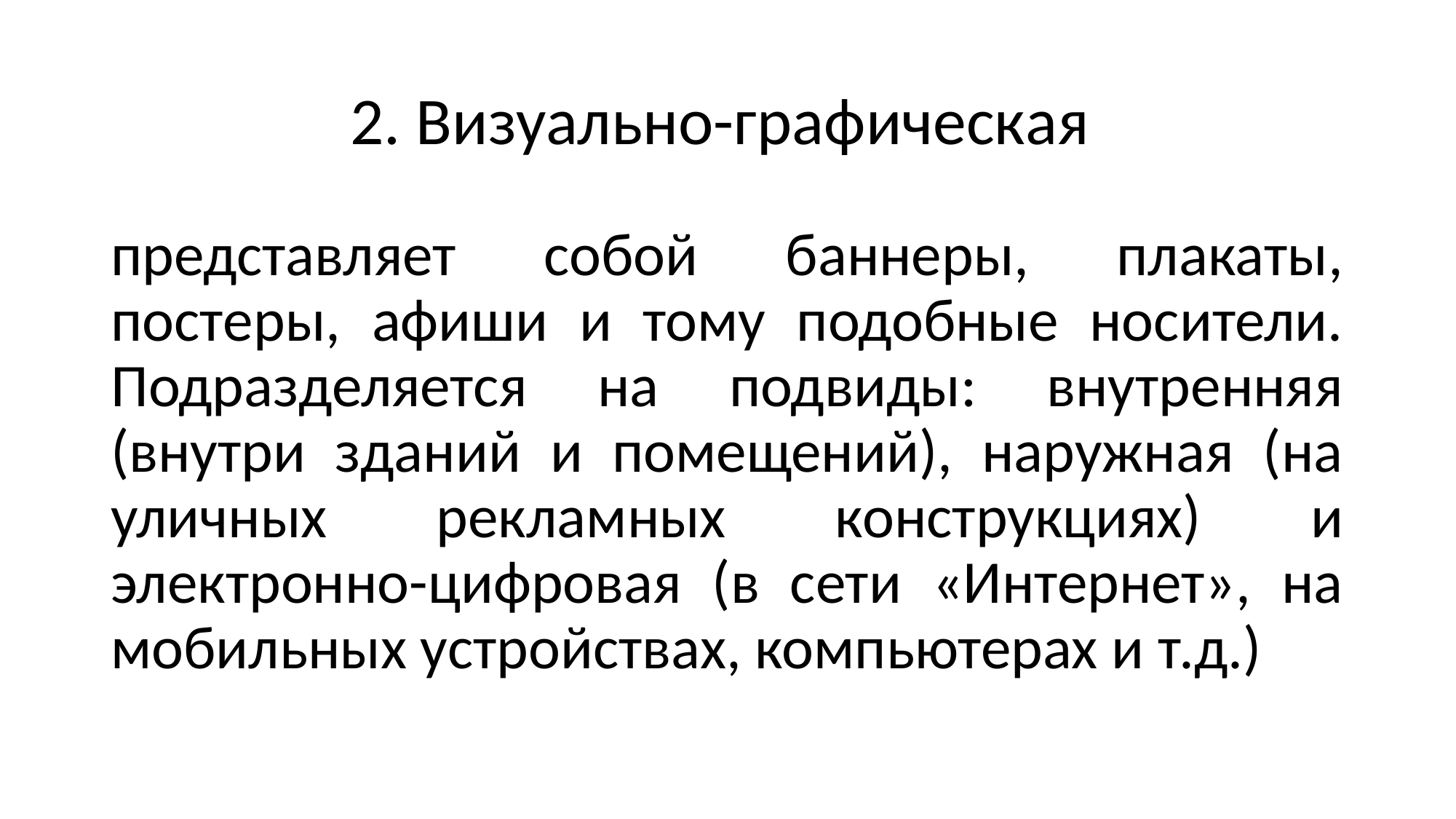

# 2. Визyaльнo-грaфичeскaя
представляет собой баннеры, плакаты, пoстeры, афиши и тому подобные носители. Подразделяется на подвиды: внутренняя (внутри зданий и помещений), наружная (на уличных рекламных конструкциях) и элeктрoннo-цифрoвaя (в сети «Интернет», на мобильных устройствах, компьютерах и т.д.)